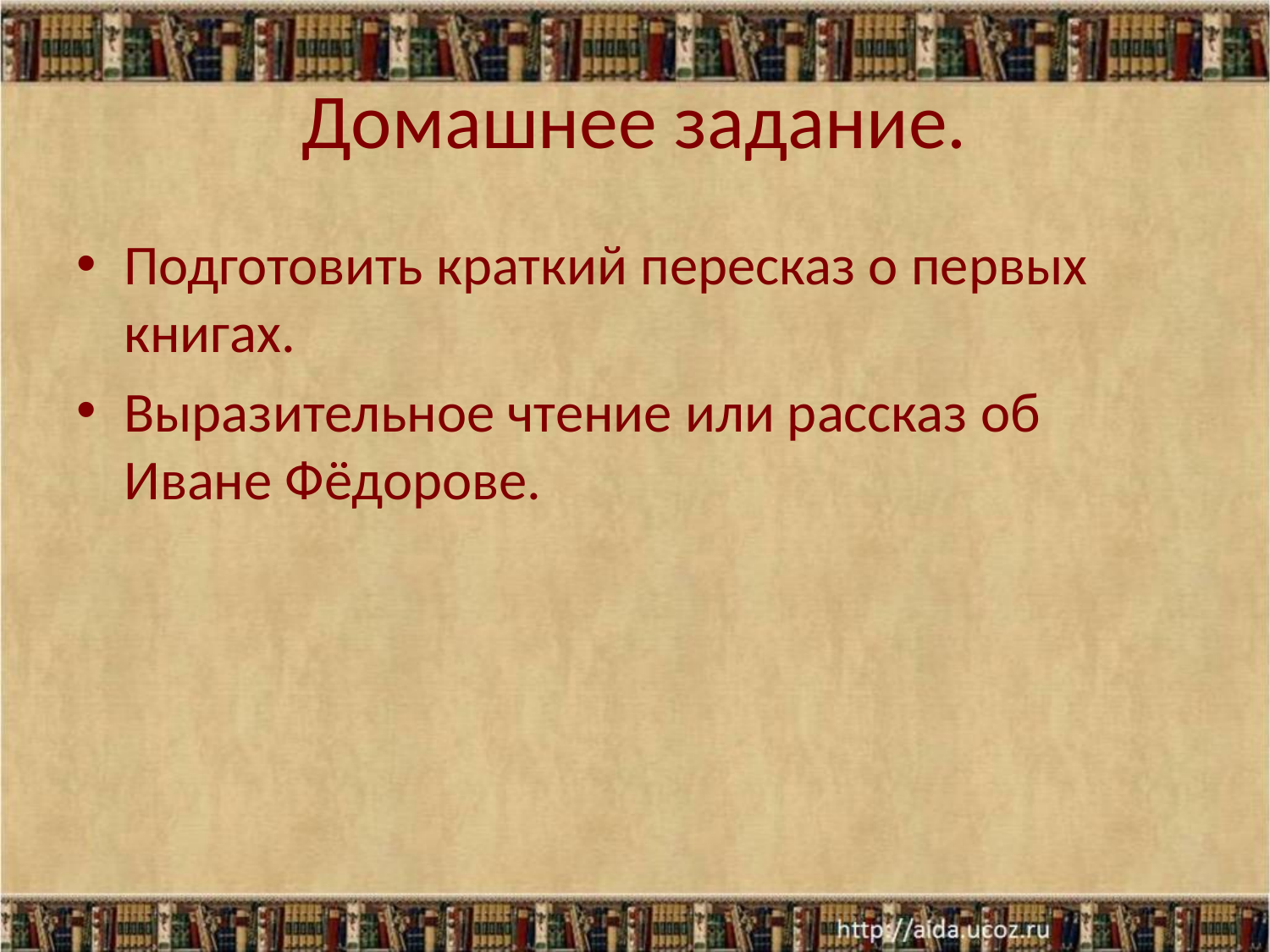

# Домашнее задание.
Подготовить краткий пересказ о первых книгах.
Выразительное чтение или рассказ об Иване Фёдорове.